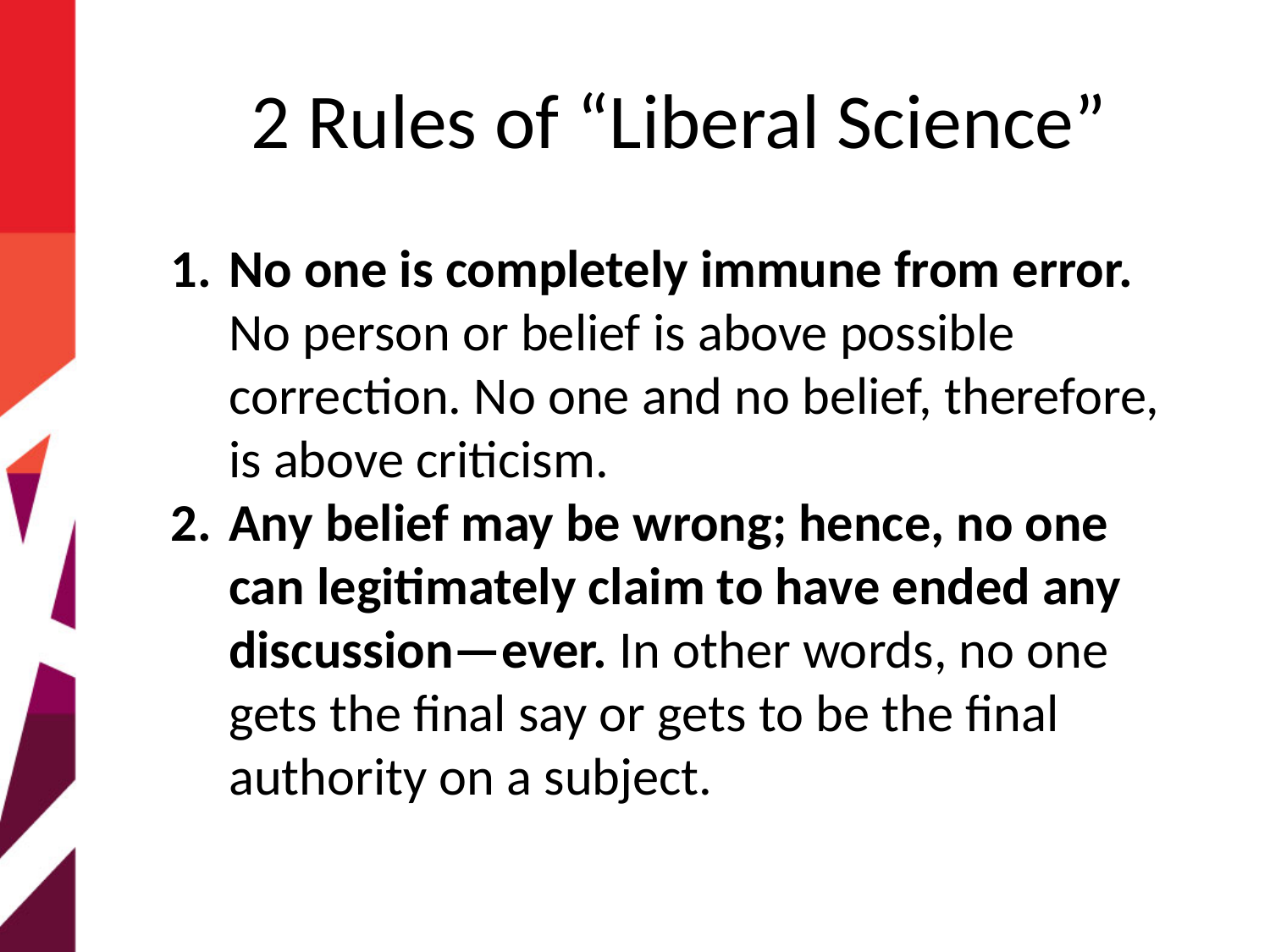

# 2 Rules of “Liberal Science”
No one is completely immune from error.
No person or belief is above possible correction. No one and no belief, therefore, is above criticism.
Any belief may be wrong; hence, no one can legitimately claim to have ended any discussion—ever. In other words, no one gets the final say or gets to be the final authority on a subject.